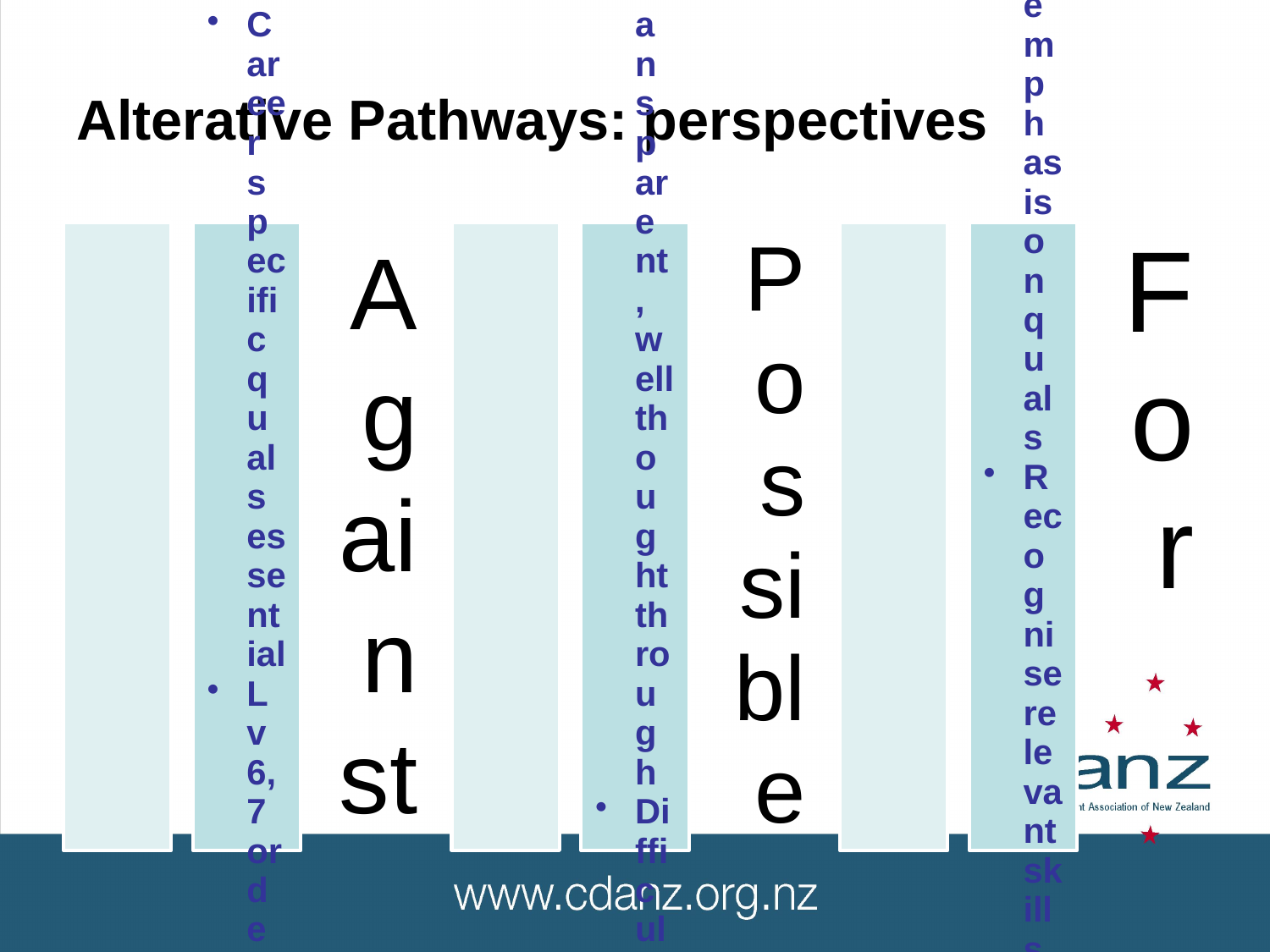

# Alterative Pathways: perspectives
Against
Possible
For